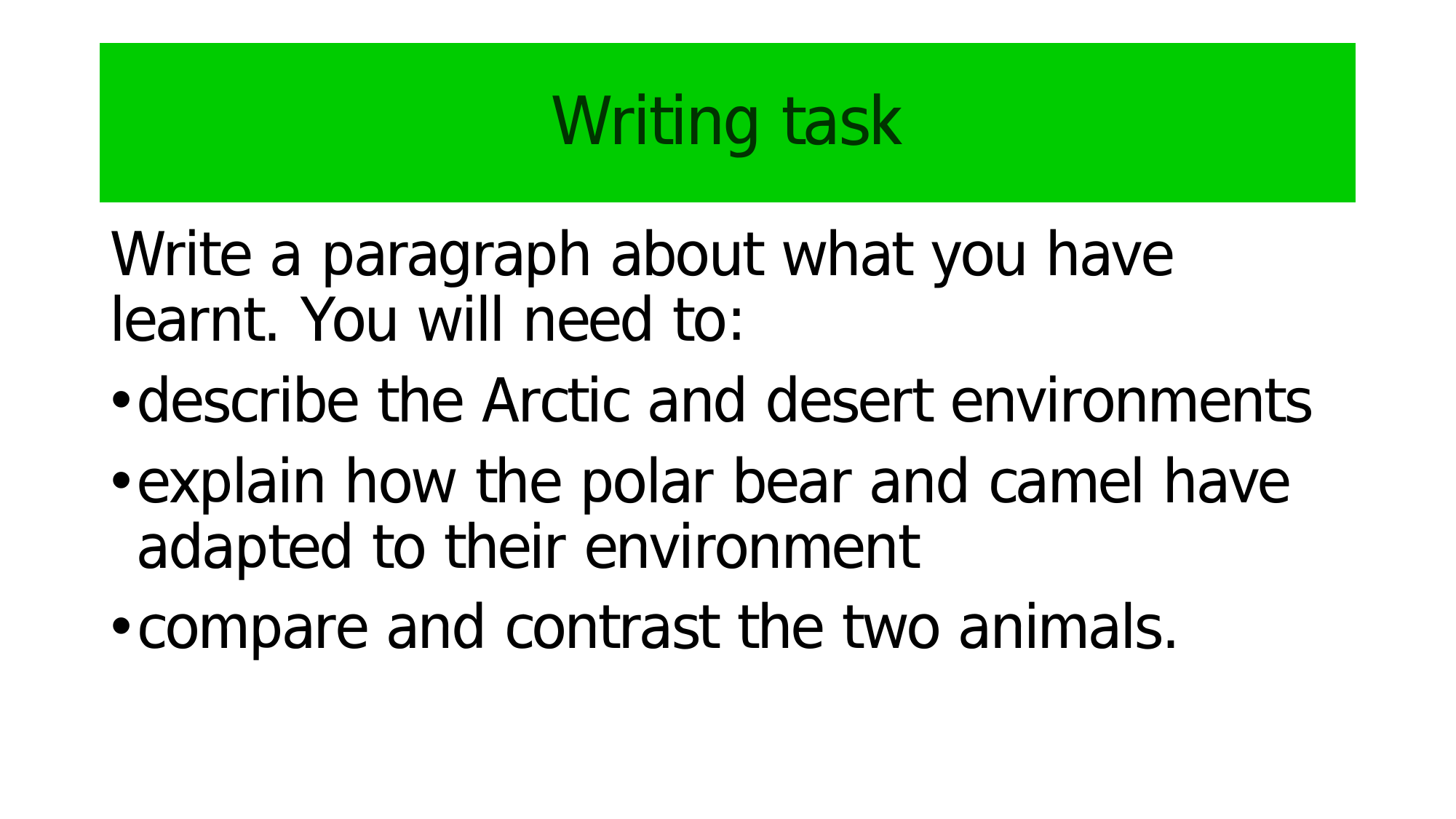

# Writing task
Write a paragraph about what you have learnt. You will need to:
describe the Arctic and desert environments
explain how the polar bear and camel have  adapted to their environment
compare and contrast the two animals.